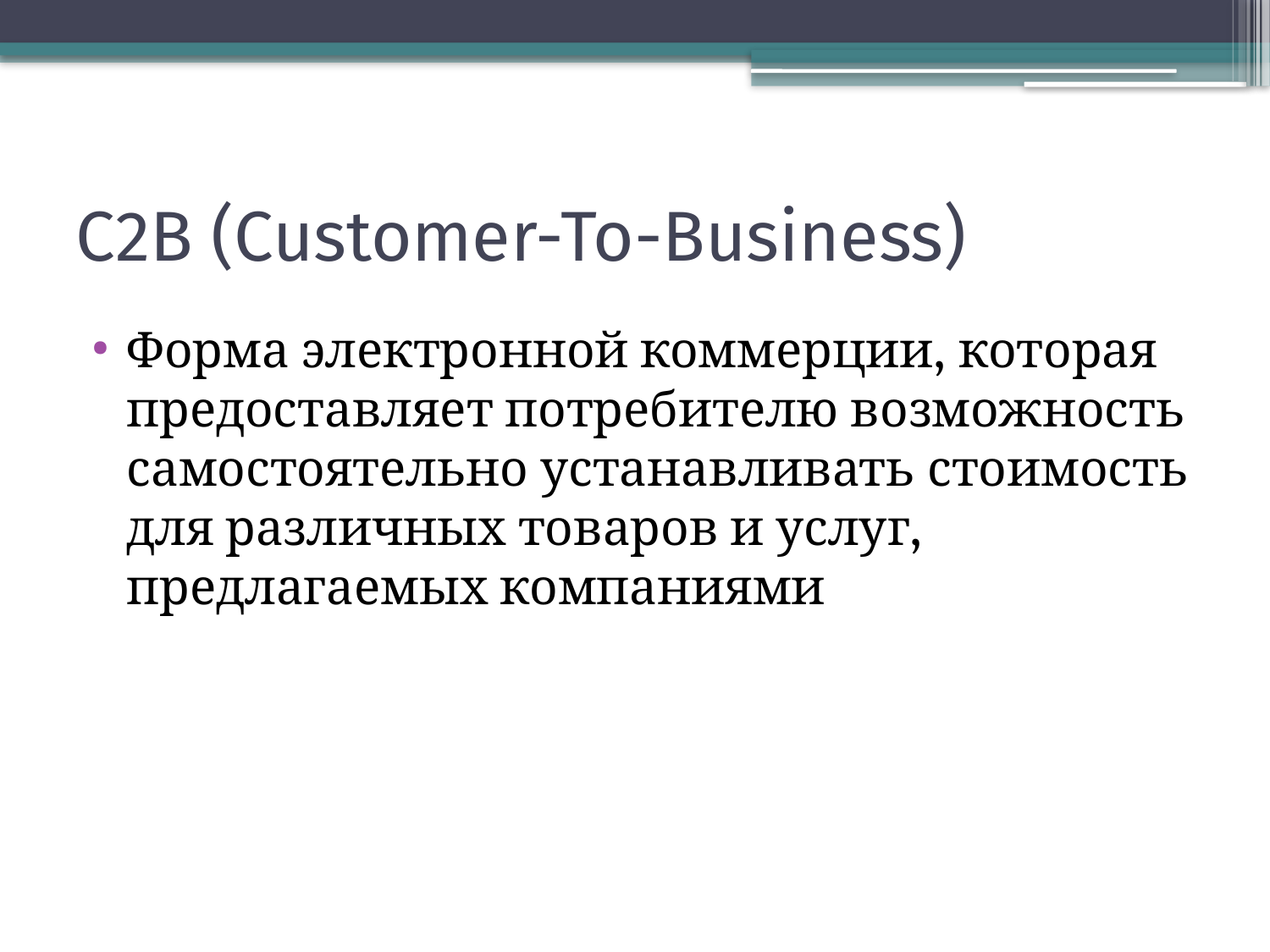

# C2B (Customer-To-Business)
Форма электронной коммерции, которая предоставляет потребителю возможность самостоятельно устанавливать стоимость для различных товаров и услуг, предлагаемых компаниями